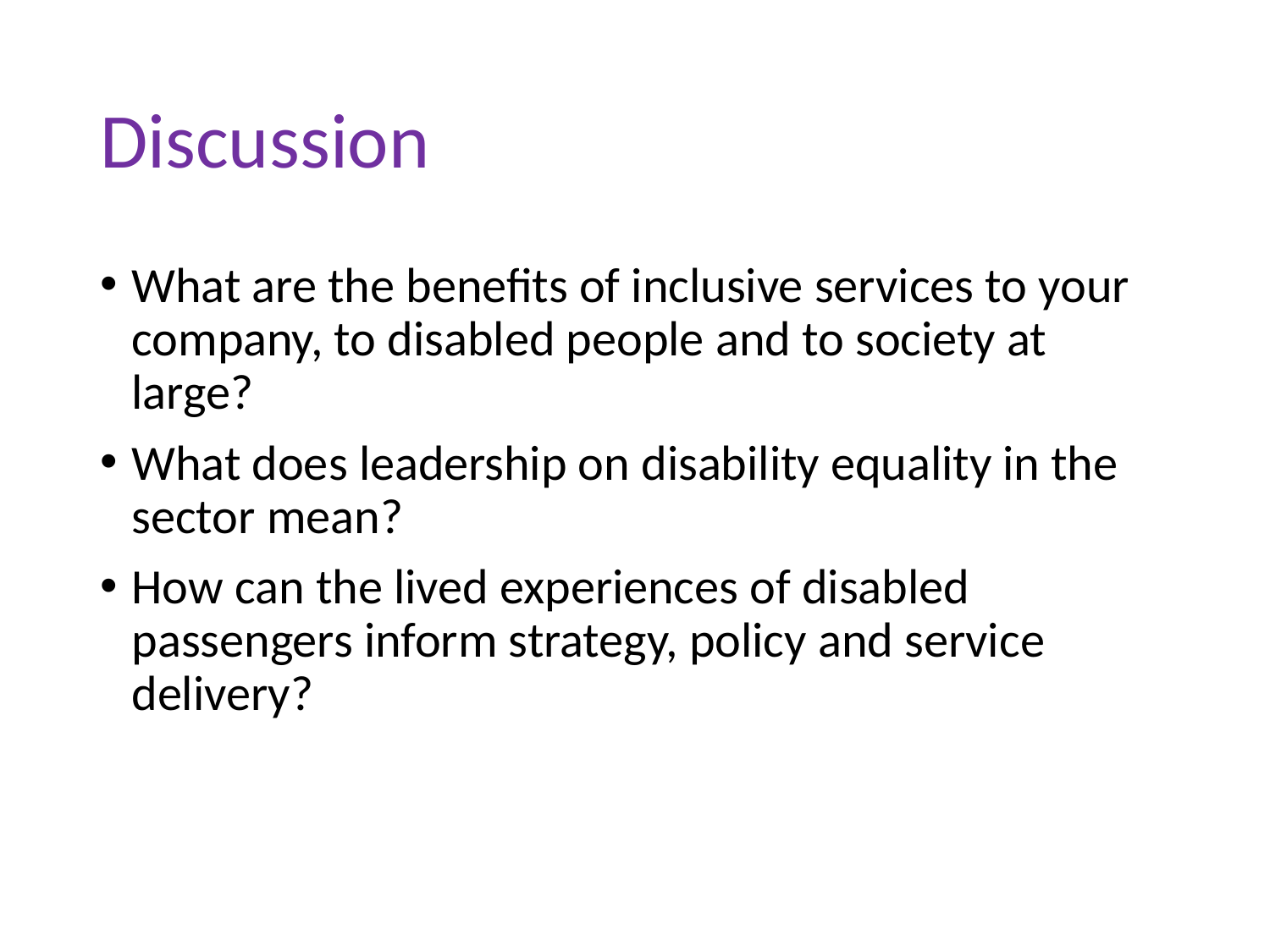

# Discussion
What are the benefits of inclusive services to your company, to disabled people and to society at large?
What does leadership on disability equality in the sector mean?
How can the lived experiences of disabled passengers inform strategy, policy and service delivery?